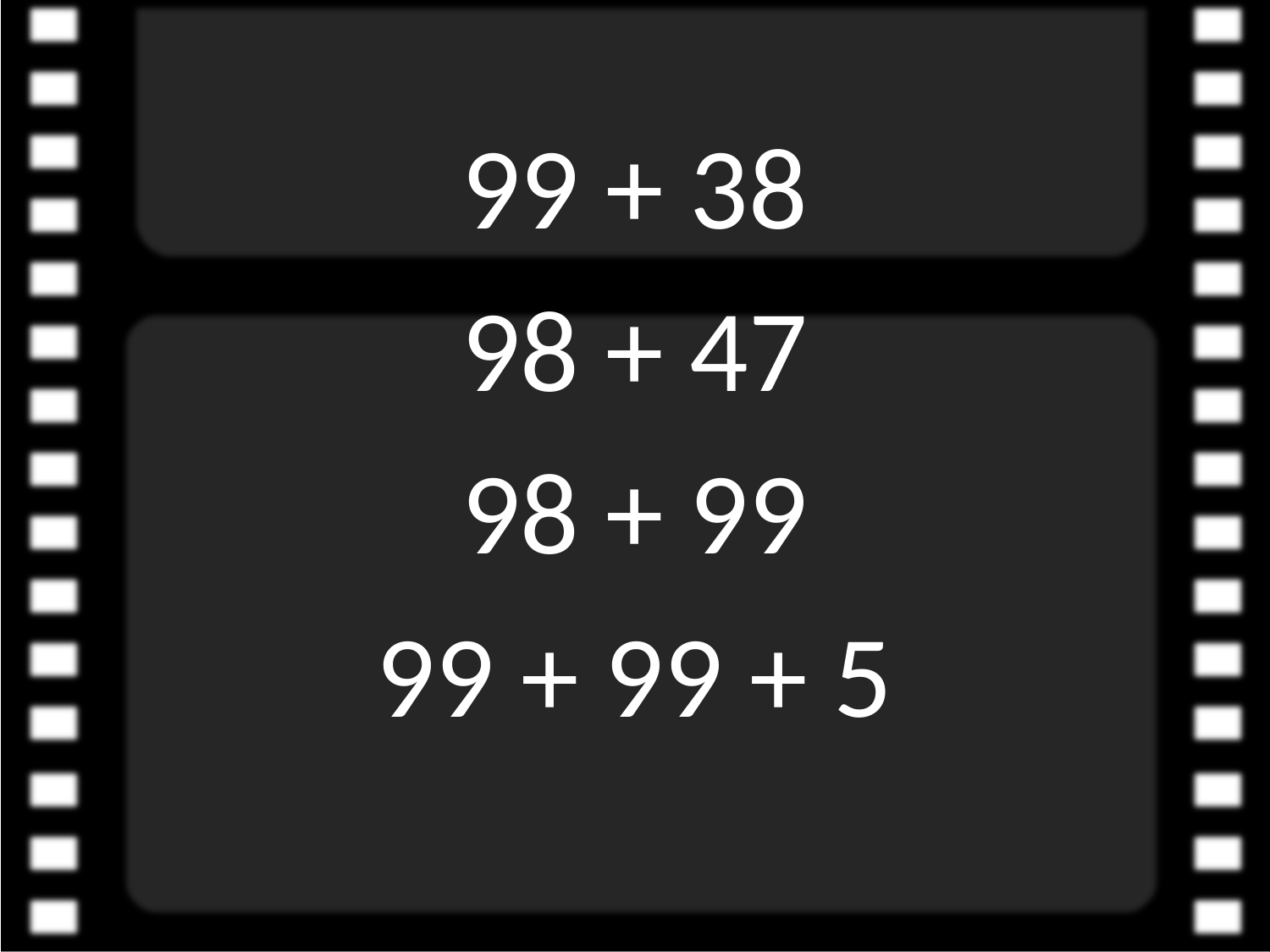

99 + 38
98 + 47
98 + 99
99 + 99 + 5